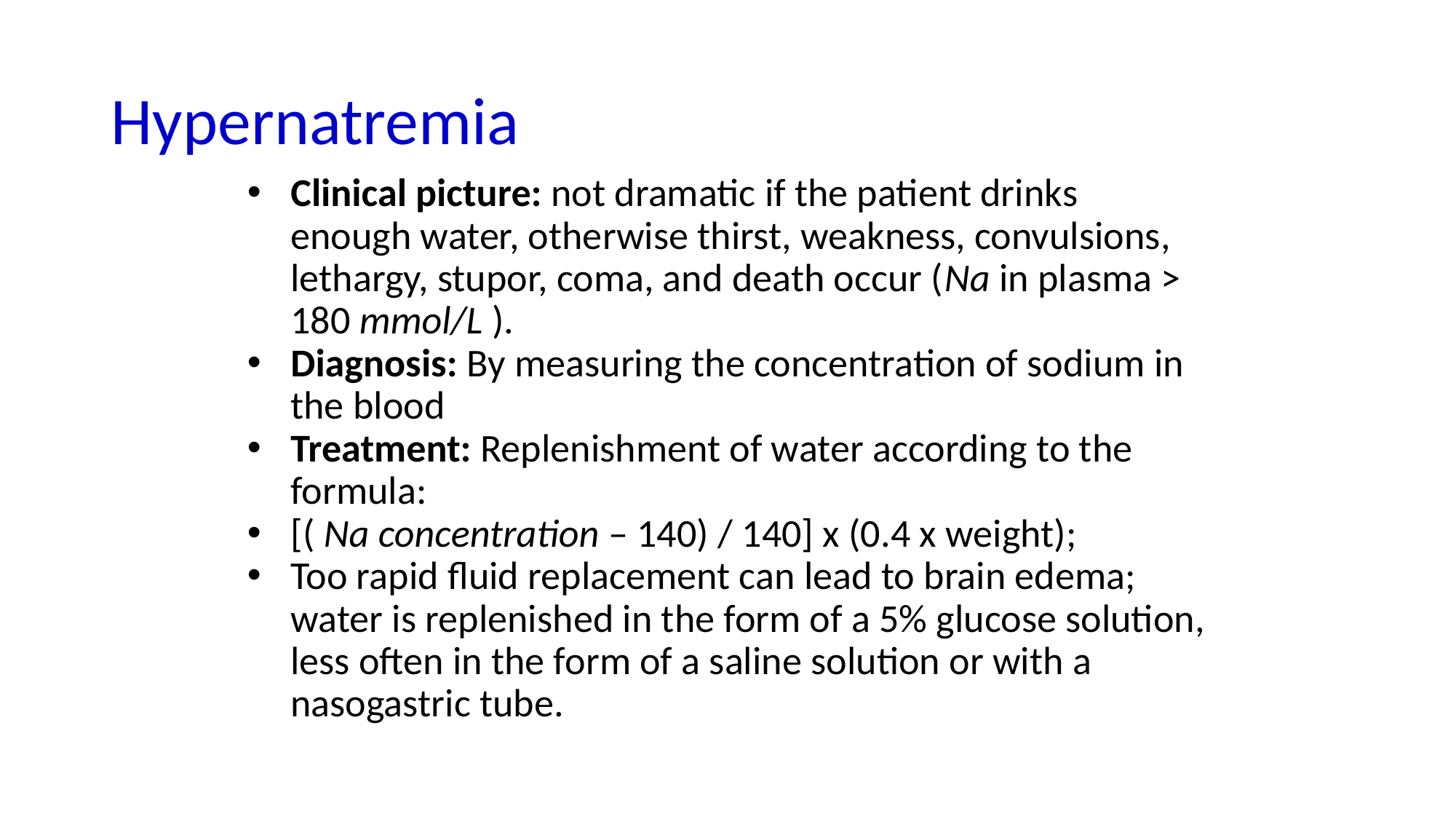

# Hypernatremia
Clinical picture: not dramatic if the patient drinks enough water, otherwise thirst, weakness, convulsions, lethargy, stupor, coma, and death occur (Na in plasma > 180 mmol/L ).
Diagnosis: By measuring the concentration of sodium in the blood
Treatment: Replenishment of water according to the formula:
[( Na concentration – 140) / 140] x (0.4 x weight);
Too rapid fluid replacement can lead to brain edema; water is replenished in the form of a 5% glucose solution, less often in the form of a saline solution or with a nasogastric tube.